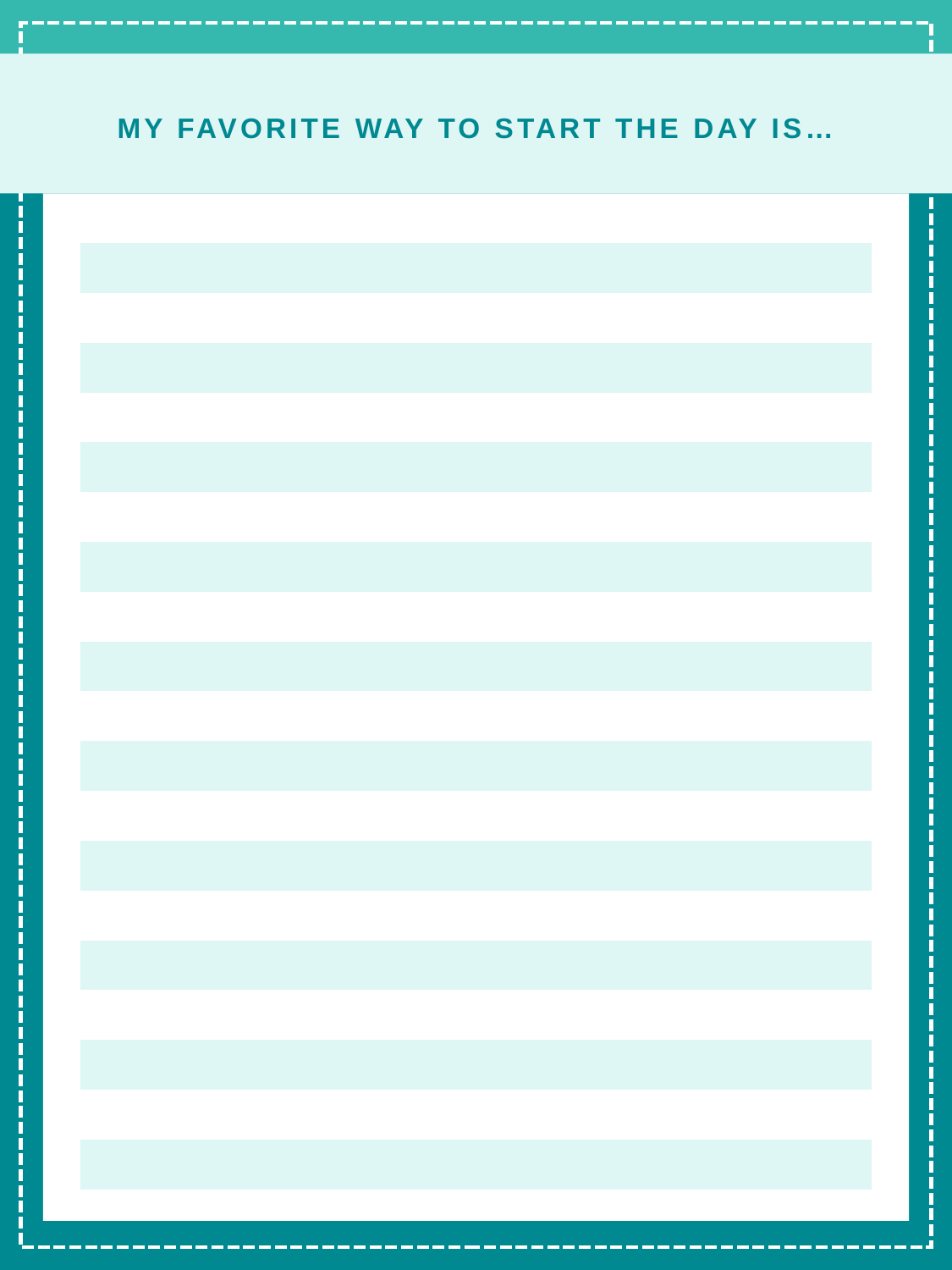

MY FAVORITE WAY TO START THE DAY IS…

|  |
| --- |
|  |
|  |
|  |
|  |
|  |
|  |
|  |
|  |
|  |
|  |
|  |
|  |
|  |
|  |
|  |
|  |
|  |
|  |